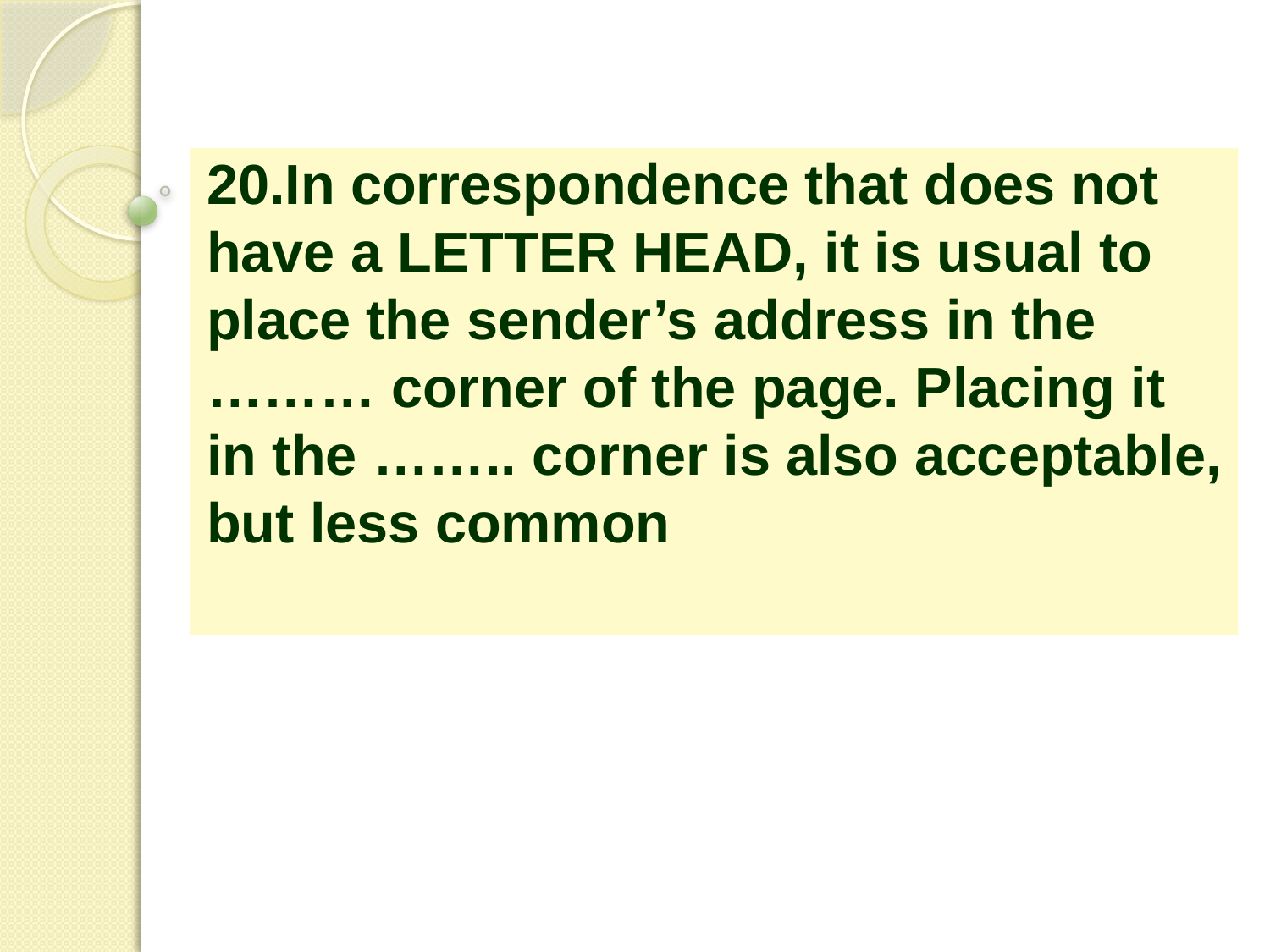

20.In correspondence that does not have a LETTER HEAD, it is usual to place the sender’s address in the ……… corner of the page. Placing it in the …….. corner is also acceptable, but less common